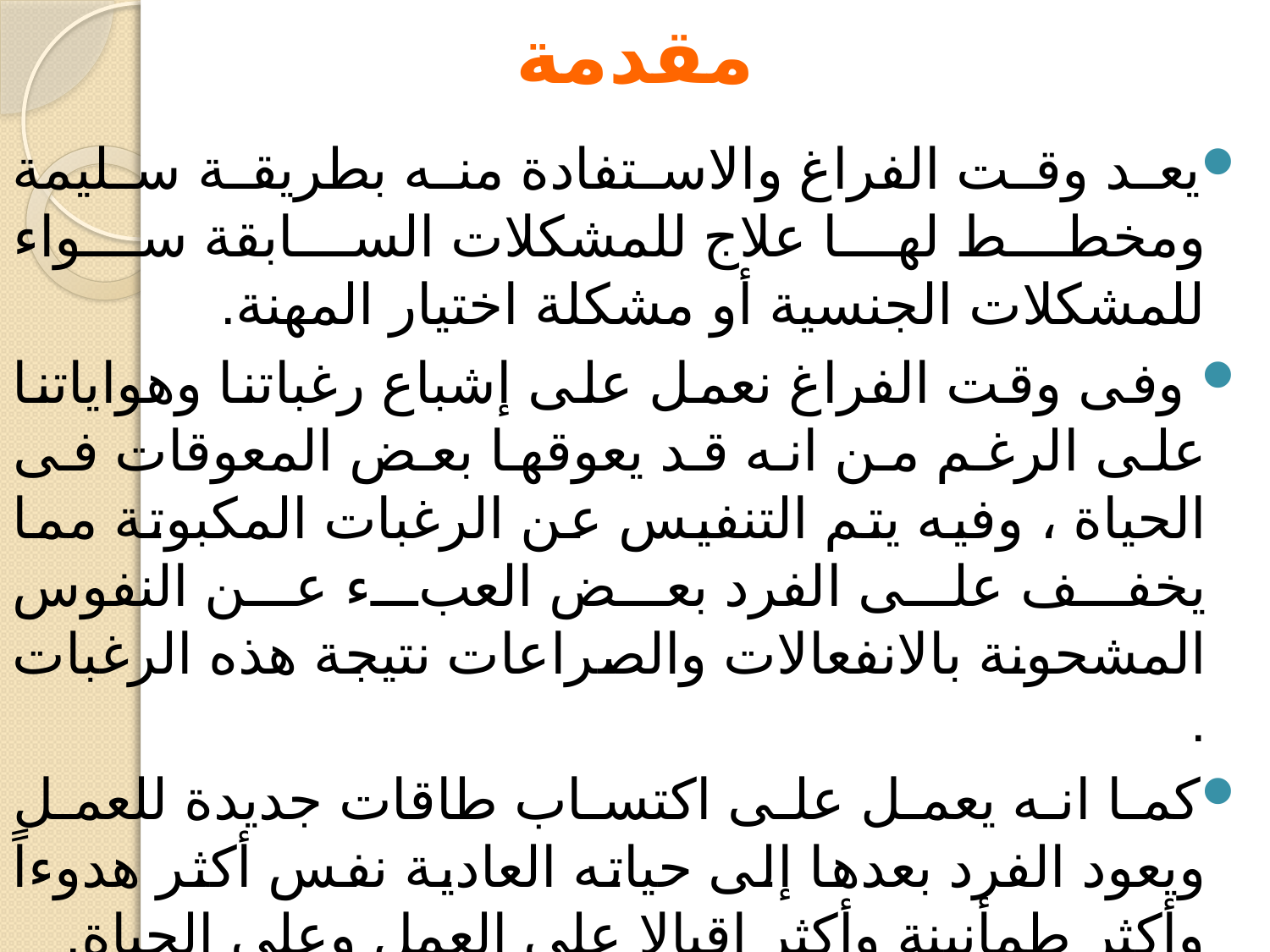

# مقدمة
يعد وقت الفراغ والاستفادة منه بطريقة سليمة ومخطط لها علاج للمشكلات السابقة سواء للمشكلات الجنسية أو مشكلة اختيار المهنة.
 وفى وقت الفراغ نعمل على إشباع رغباتنا وهواياتنا على الرغم من انه قد يعوقها بعض المعوقات فى الحياة ، وفيه يتم التنفيس عن الرغبات المكبوتة مما يخفف على الفرد بعض العبء عن النفوس المشحونة بالانفعالات والصراعات نتيجة هذه الرغبات .
كما انه يعمل على اكتساب طاقات جديدة للعمل ويعود الفرد بعدها إلى حياته العادية نفس أكثر هدوءاً وأكثر طمأنينة وأكثر إقبالا على العمل وعلى الحياة.